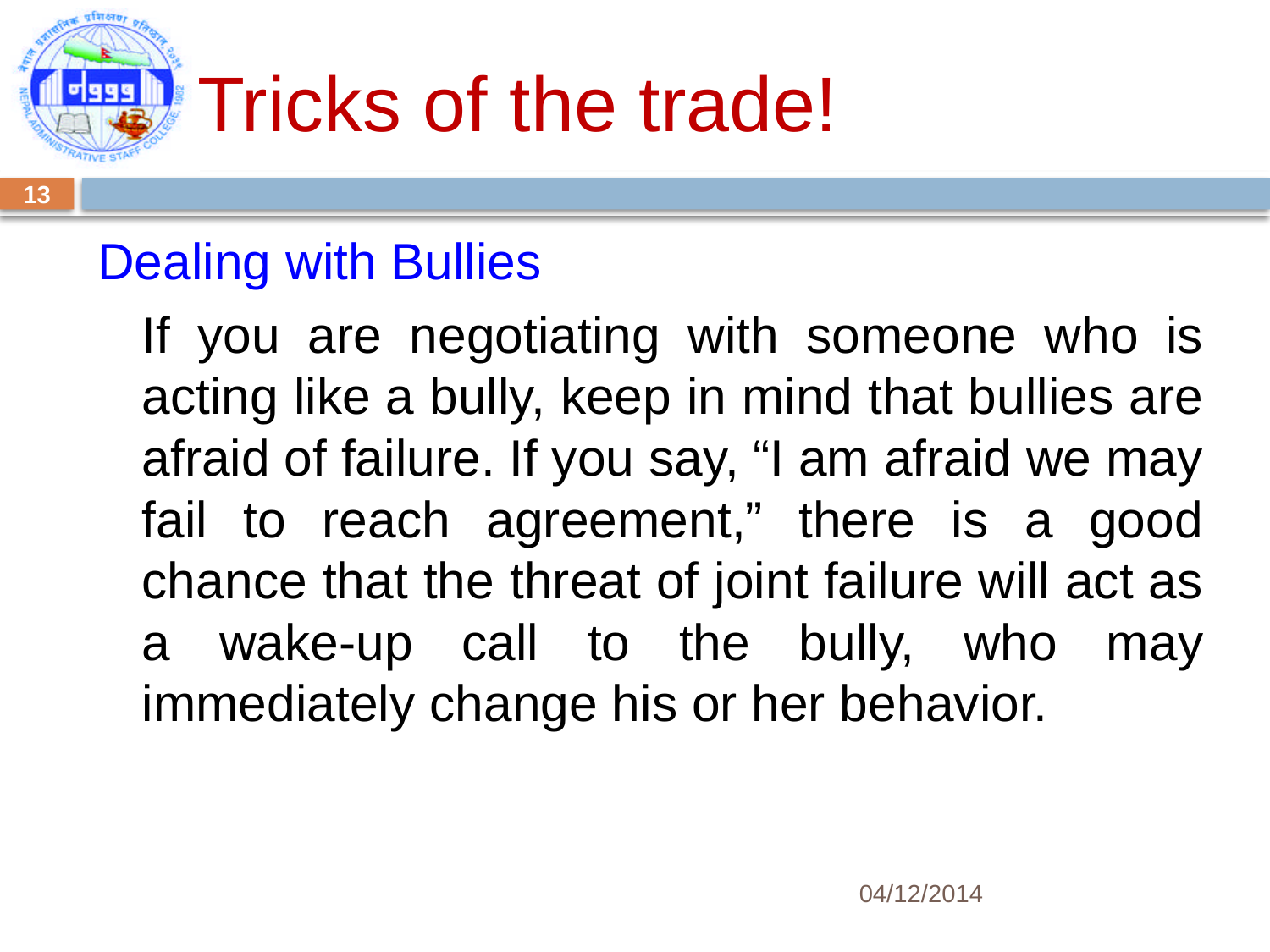

# Tricks of the trade!
13
Dealing with Bullies
	If you are negotiating with someone who is acting like a bully, keep in mind that bullies are afraid of failure. If you say, “I am afraid we may fail to reach agreement,” there is a good chance that the threat of joint failure will act as a wake-up call to the bully, who may immediately change his or her behavior.
04/12/2014